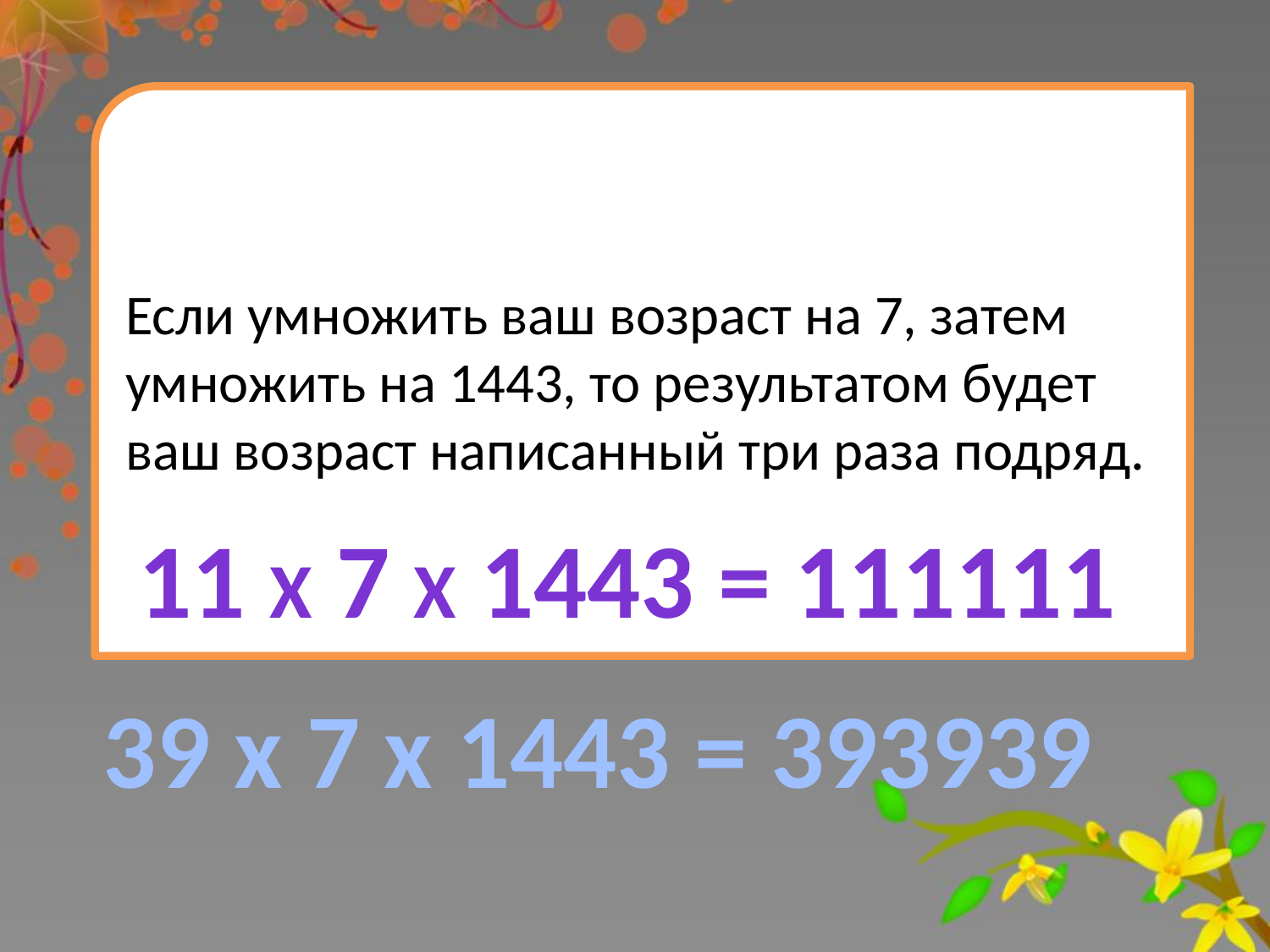

Если умножить ваш возраст на 7, затем умножить на 1443, то результатом будет ваш возраст написанный три раза подряд.
11 х 7 х 1443 = 111111
39 х 7 х 1443 = 393939